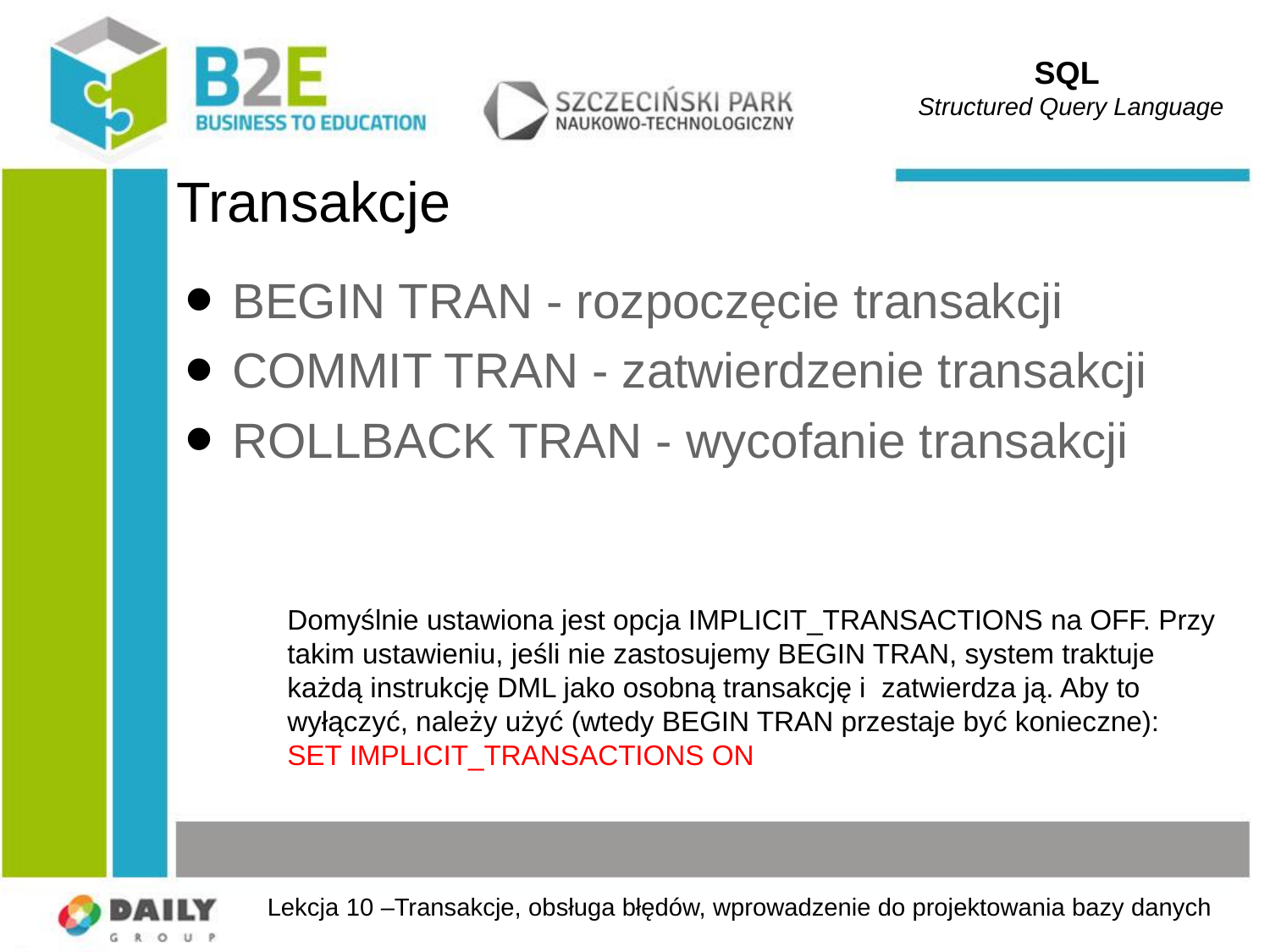

SQL
Structured Query Language
# Transakcje
BEGIN TRAN - rozpoczęcie transakcji
COMMIT TRAN - zatwierdzenie transakcji
ROLLBACK TRAN - wycofanie transakcji

Domyślnie ustawiona jest opcja IMPLICIT_TRANSACTIONS na OFF. Przy takim ustawieniu, jeśli nie zastosujemy BEGIN TRAN, system traktuje każdą instrukcję DML jako osobną transakcję i  zatwierdza ją. Aby to wyłączyć, należy użyć (wtedy BEGIN TRAN przestaje być konieczne):
SET IMPLICIT_TRANSACTIONS ON
Lekcja 10 –Transakcje, obsługa błędów, wprowadzenie do projektowania bazy danych